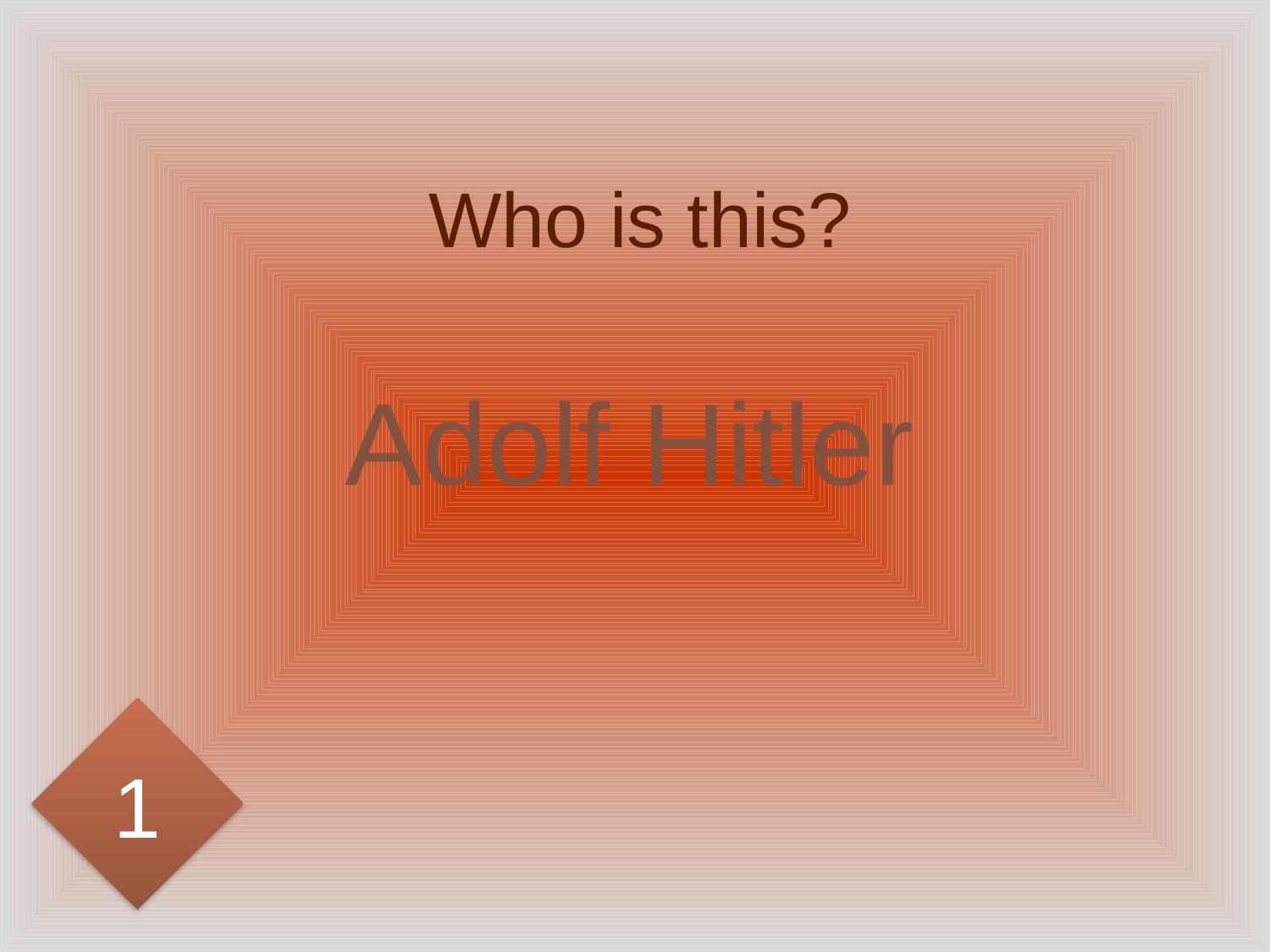

# Who is this?
Adolf Hitler
1